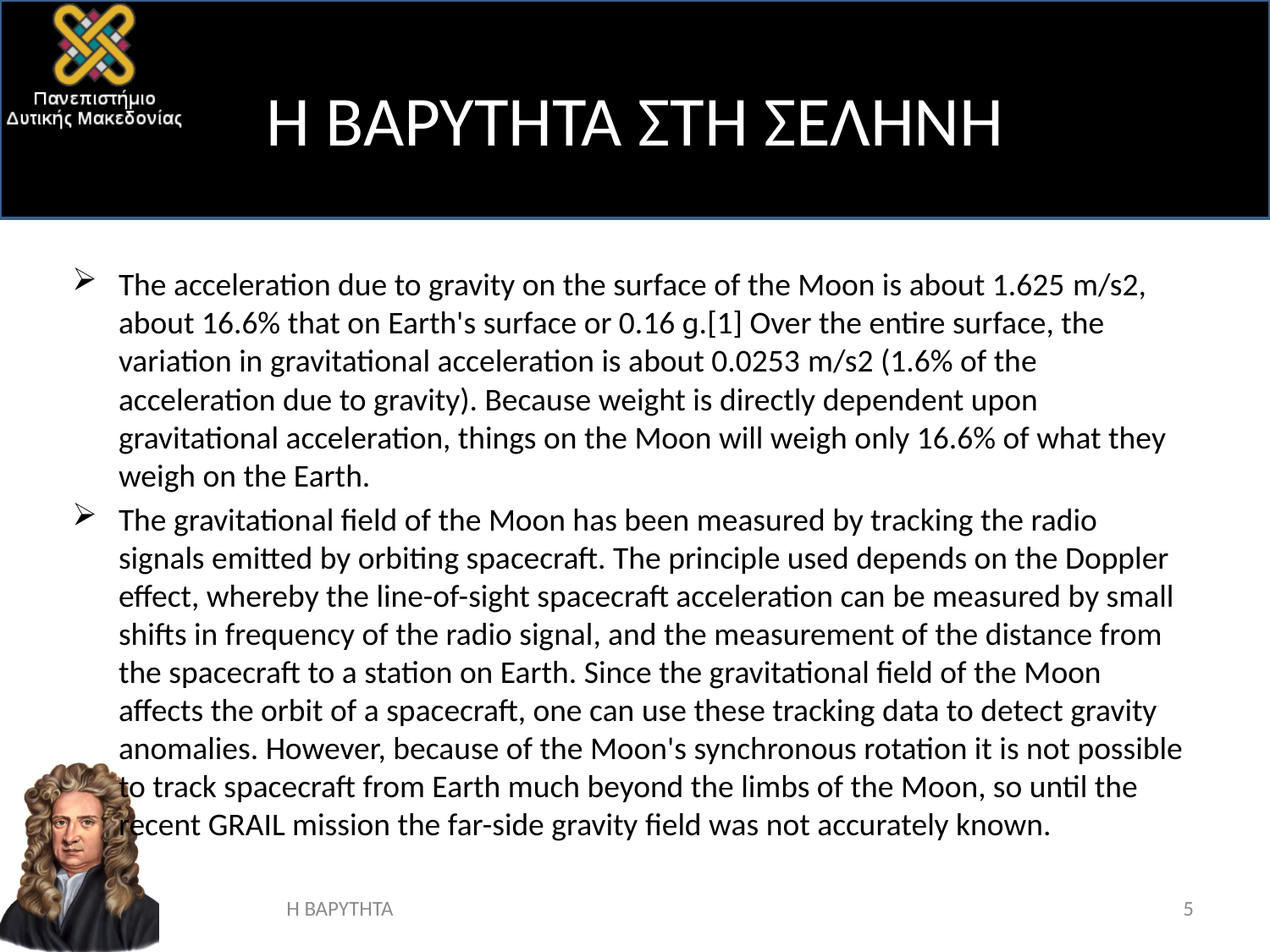

# Η ΒΑΡΥΤΗΤΑ ΣΤΗ ΣΕΛΗΝΗ
The acceleration due to gravity on the surface of the Moon is about 1.625 m/s2, about 16.6% that on Earth's surface or 0.16 ɡ.[1] Over the entire surface, the variation in gravitational acceleration is about 0.0253 m/s2 (1.6% of the acceleration due to gravity). Because weight is directly dependent upon gravitational acceleration, things on the Moon will weigh only 16.6% of what they weigh on the Earth.
The gravitational field of the Moon has been measured by tracking the radio signals emitted by orbiting spacecraft. The principle used depends on the Doppler effect, whereby the line-of-sight spacecraft acceleration can be measured by small shifts in frequency of the radio signal, and the measurement of the distance from the spacecraft to a station on Earth. Since the gravitational field of the Moon affects the orbit of a spacecraft, one can use these tracking data to detect gravity anomalies. However, because of the Moon's synchronous rotation it is not possible to track spacecraft from Earth much beyond the limbs of the Moon, so until the recent GRAIL mission the far-side gravity field was not accurately known.

5
Η ΒΑΡΥΤΗΤΑ